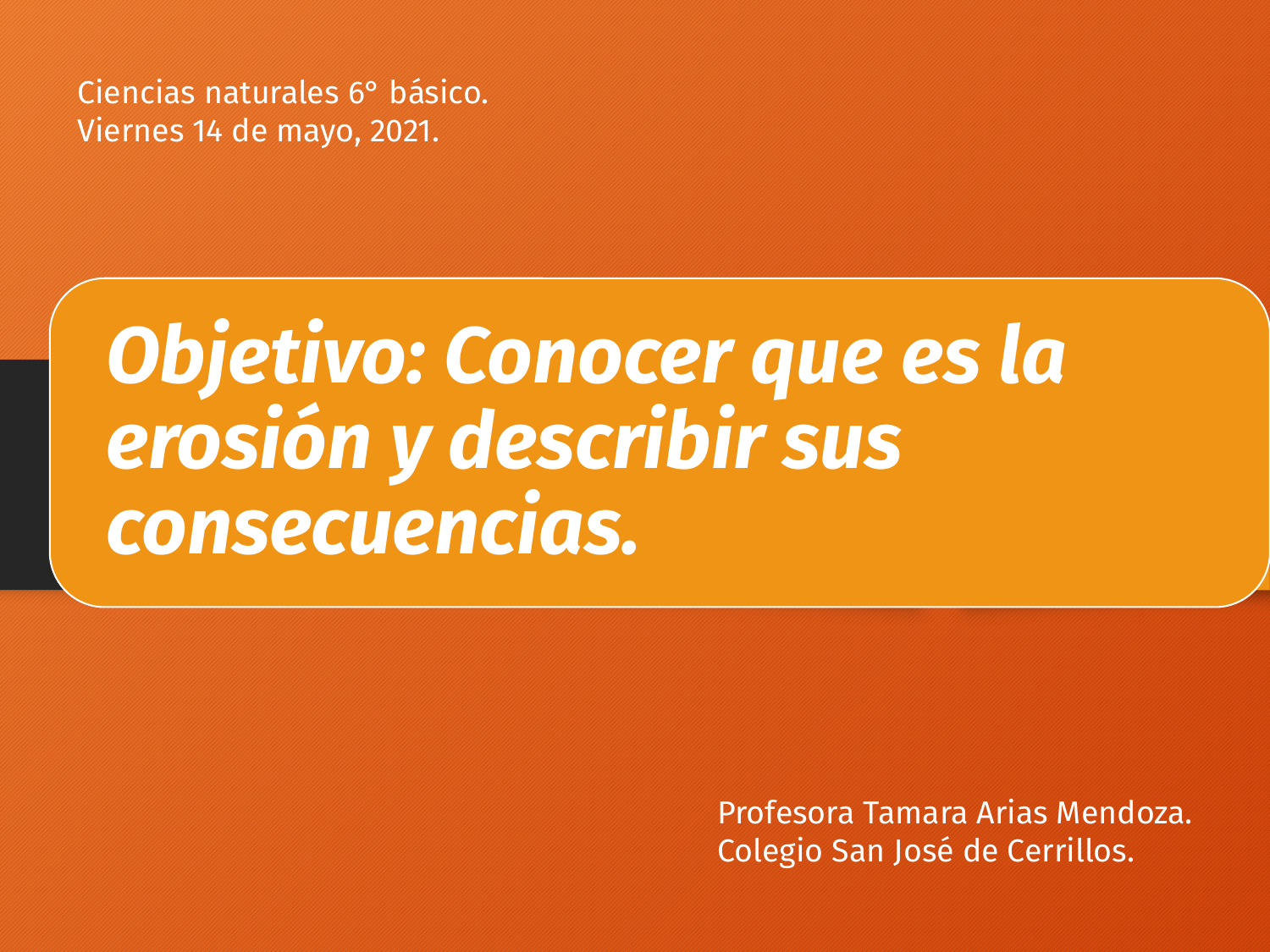

Ciencias naturales 6° básico.
Viernes 14 de mayo, 2021.
Objetivo: Conocer que es la erosión y describir sus consecuencias.
Profesora Tamara Arias Mendoza.
Colegio San José de Cerrillos.